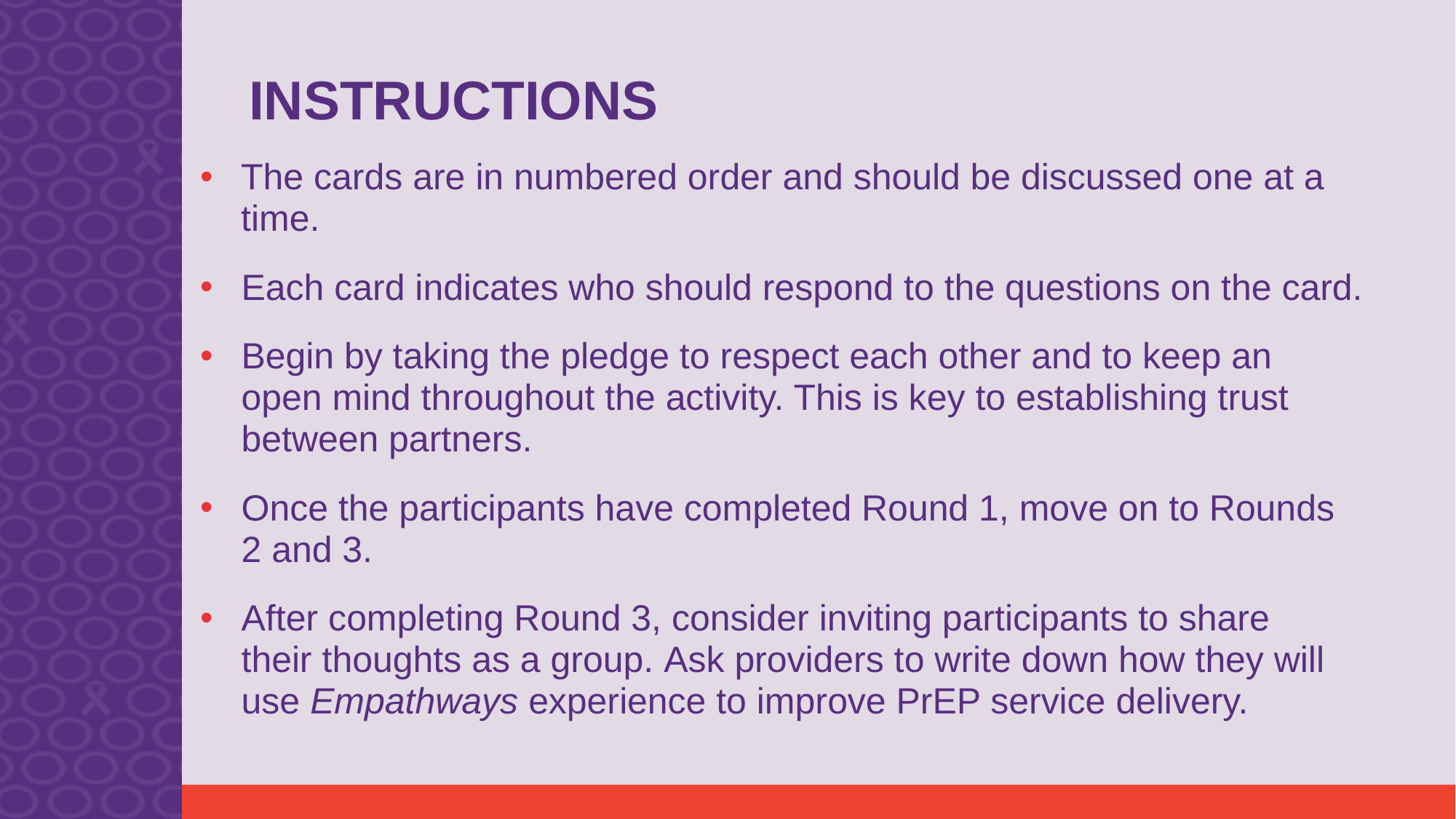

# INSTRUCTIONS
The cards are in numbered order and should be discussed one at a time.
Each card indicates who should respond to the questions on the card.
Begin by taking the pledge to respect each other and to keep an open mind throughout the activity. This is key to establishing trust between partners.
Once the participants have completed Round 1, move on to Rounds 2 and 3.
After completing Round 3, consider inviting participants to share their thoughts as a group. Ask providers to write down how they will use Empathways experience to improve PrEP service delivery.